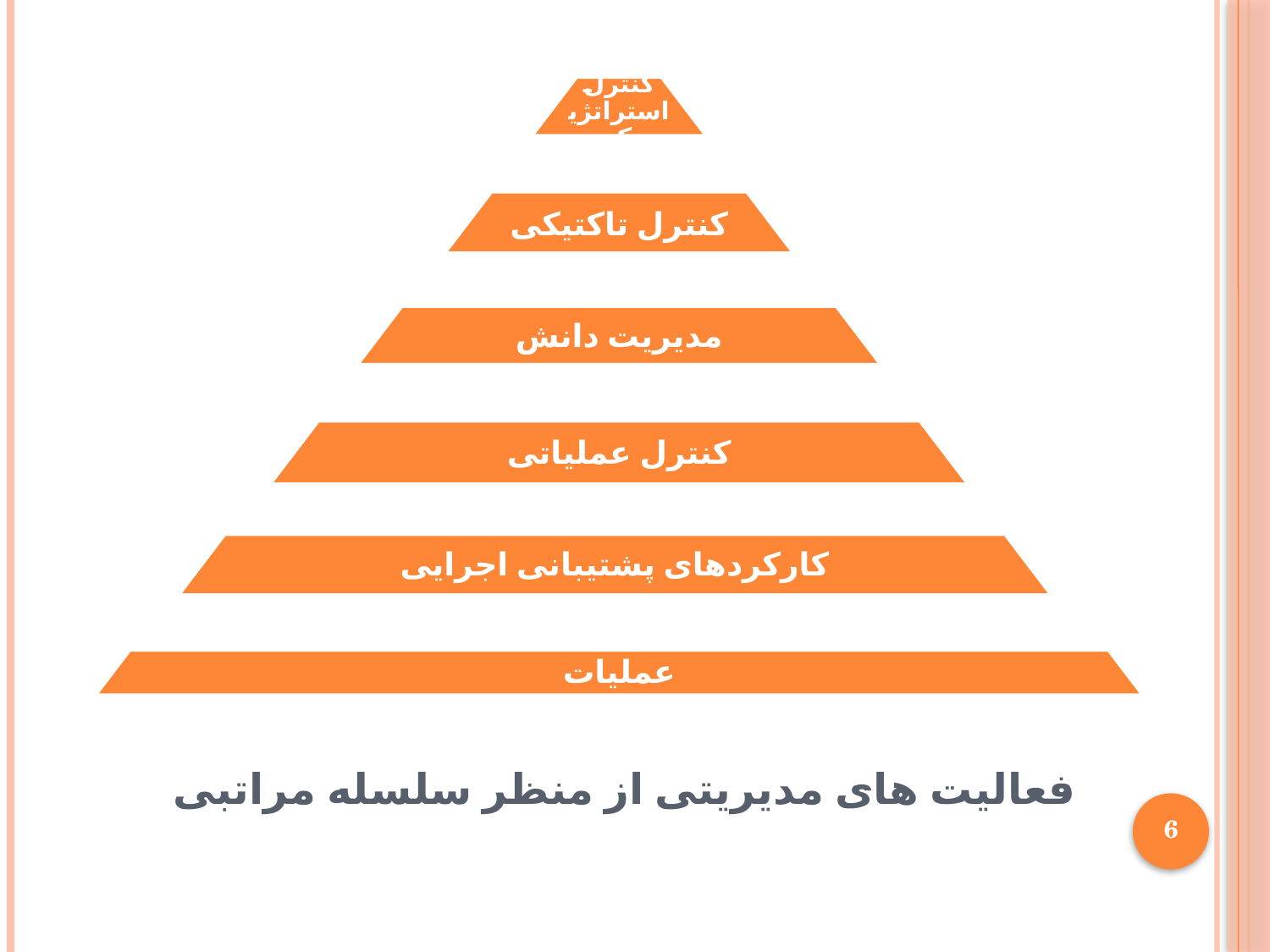

کنترل استراتژیک
کنترل تاکتیکی
مدیریت دانش
کنترل عملیاتی
کارکردهای پشتیبانی اجرایی
عملیات
# فعالیت های مدیریتی از منظر سلسله مراتبی
6